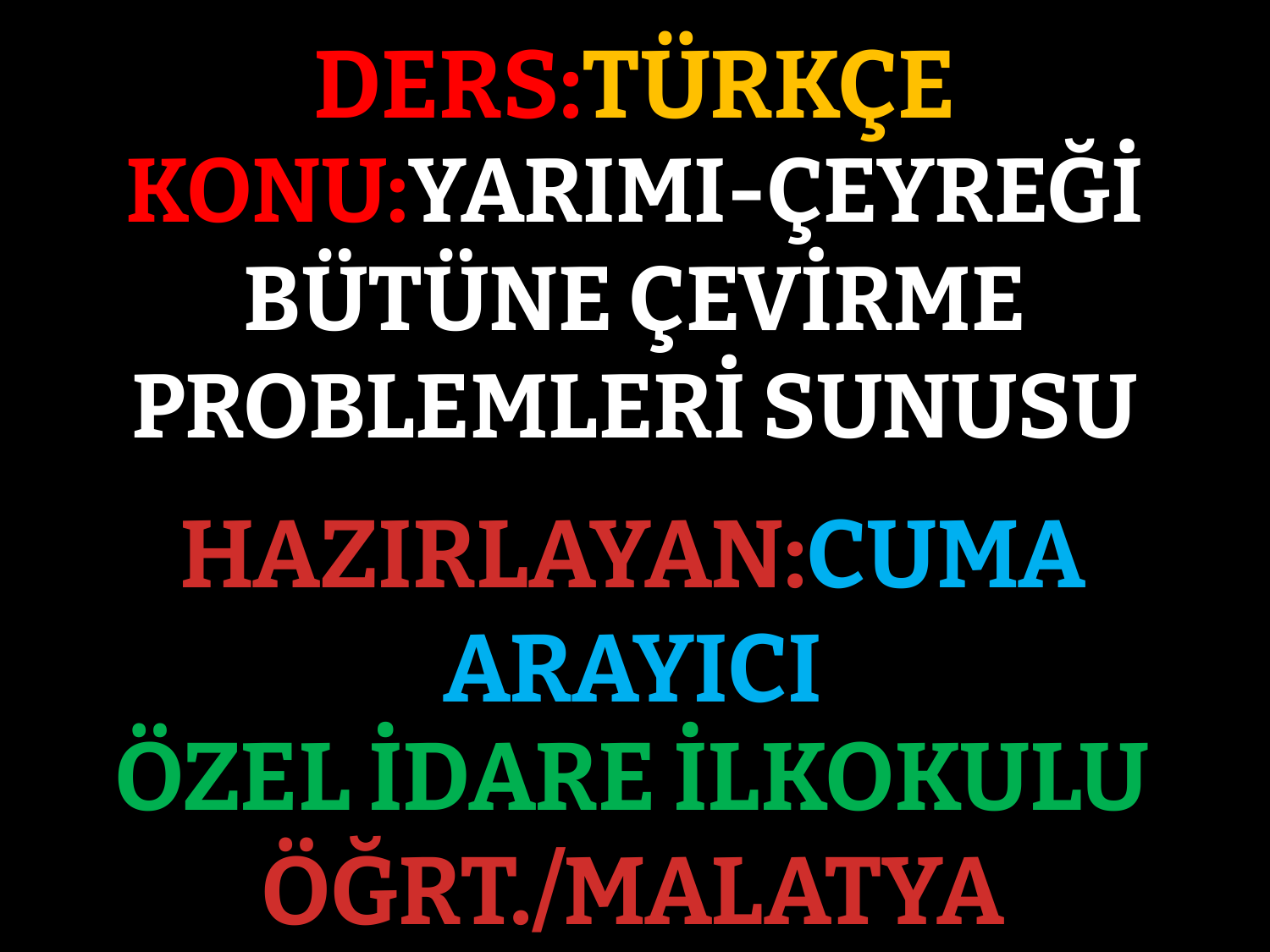

DERS:TÜRKÇE
KONU:YARIMI-ÇEYREĞİ BÜTÜNE ÇEVİRME PROBLEMLERİ SUNUSU
HAZIRLAYAN:CUMA ARAYICI
ÖZEL İDARE İLKOKULU ÖĞRT./MALATYA